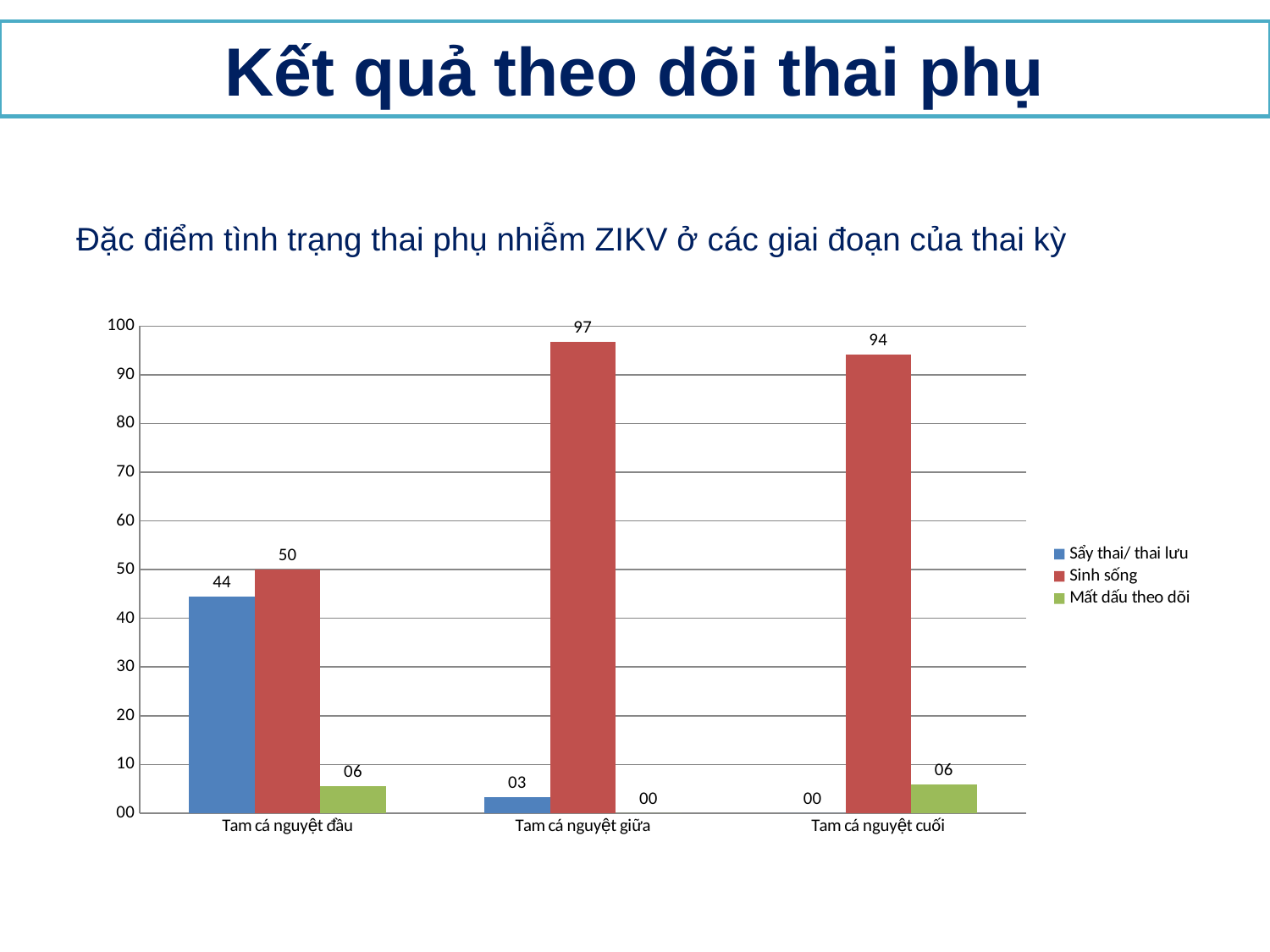

# Kết quả theo dõi thai phụ
Đặc điểm tình trạng thai phụ nhiễm ZIKV ở các giai đoạn của thai kỳ

### Chart

| Category | Sẩy thai/ thai lưu | Sinh sống | Mất dấu theo dõi |
|---|---|---|---|
| Tam cá nguyệt đầu | 44.44444444444444 | 50.0 | 5.555555555555555 |
| Tam cá nguyệt giữa | 3.3333333333333335 | 96.66666666666667 | 0.0 |
| Tam cá nguyệt cuối | 0.0 | 94.11764705882352 | 5.88235294117647 |